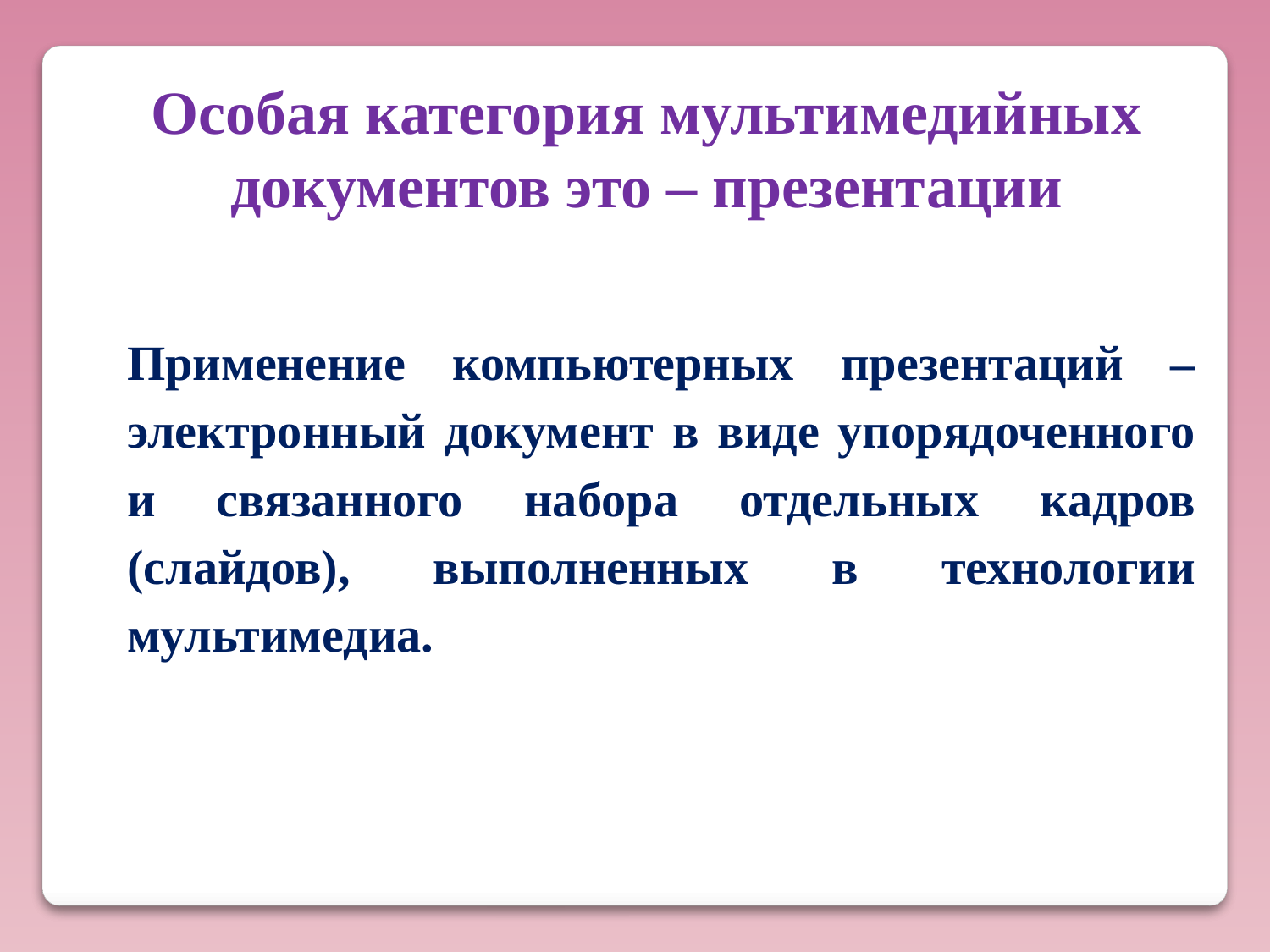

Особая категория мультимедийных документов это – презентации

Применение компьютерных презентаций – электронный документ в виде упорядоченного и связанного набора отдельных кадров (слайдов), выполненных в технологии мультимедиа.